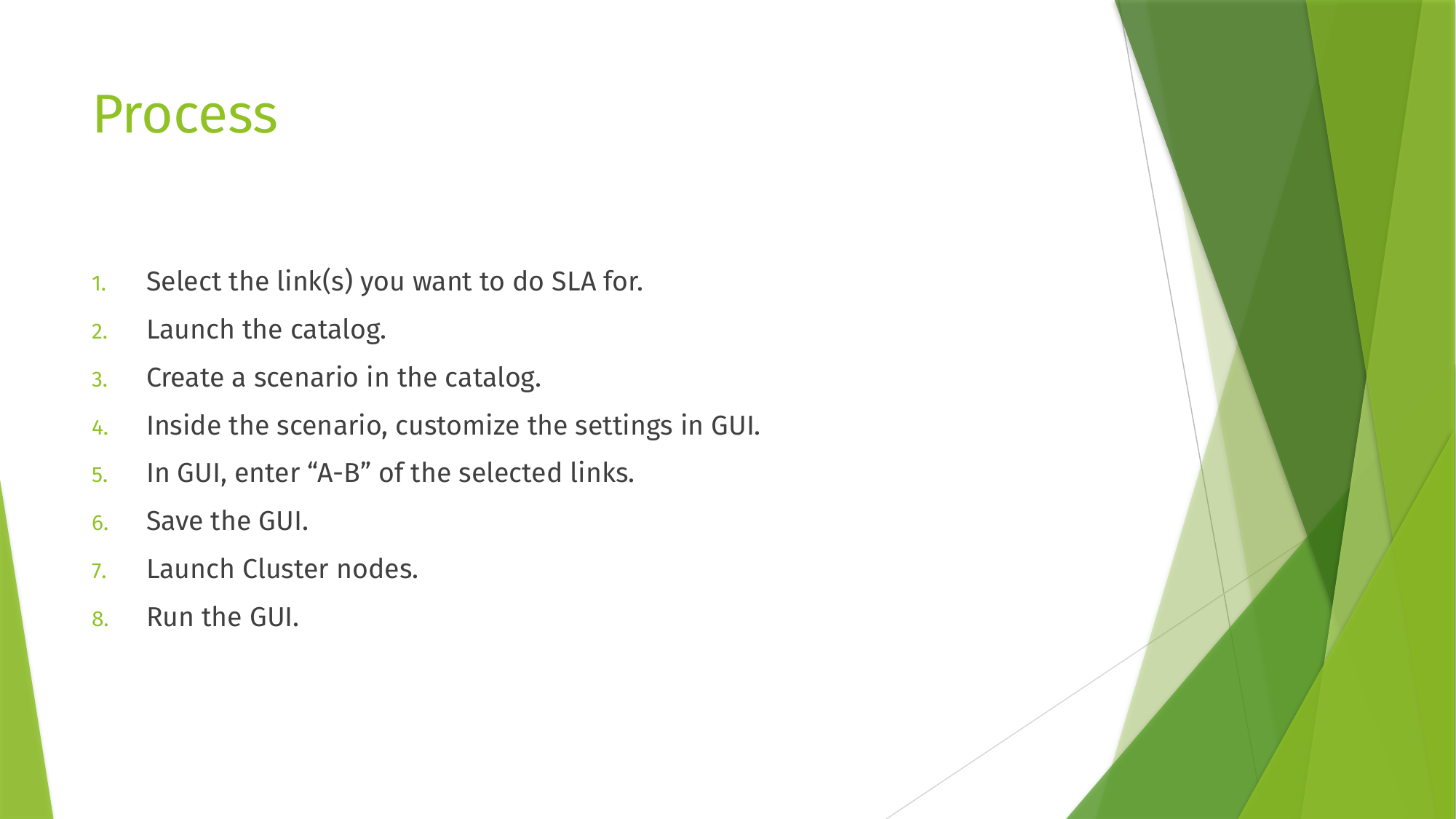

# Process
Select the link(s) you want to do SLA for.
Launch the catalog.
Create a scenario in the catalog.
Inside the scenario, customize the settings in GUI.
In GUI, enter “A-B” of the selected links.
Save the GUI.
Launch Cluster nodes.
Run the GUI.